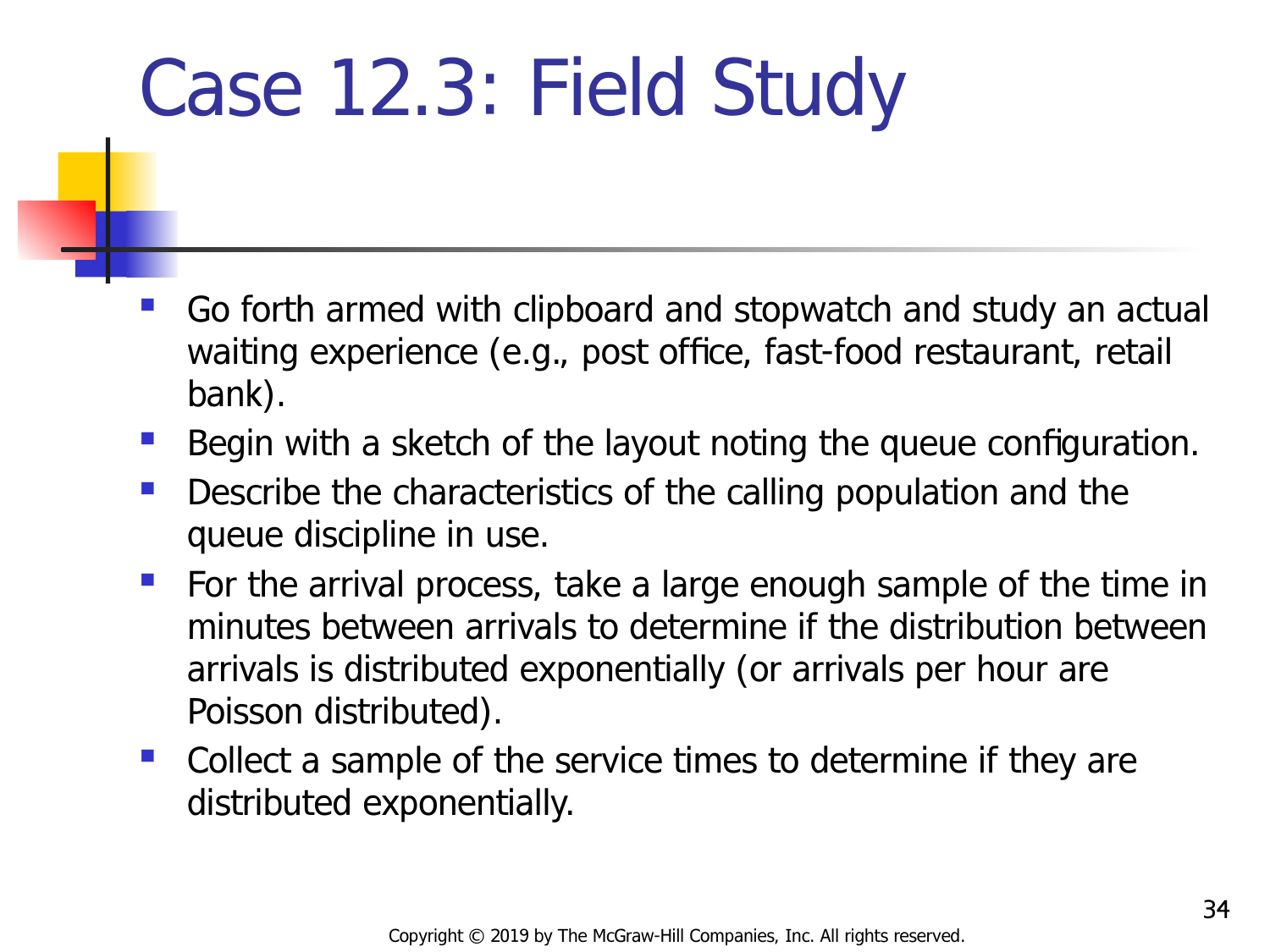

# Case 12.3: Field Study
Go forth armed with clipboard and stopwatch and study an actual waiting experience (e.g., post office, fast-food restaurant, retail bank).
Begin with a sketch of the layout noting the queue configuration.
Describe the characteristics of the calling population and the queue discipline in use.
For the arrival process, take a large enough sample of the time in minutes between arrivals to determine if the distribution between arrivals is distributed exponentially (or arrivals per hour are Poisson distributed).
Collect a sample of the service times to determine if they are distributed exponentially.
34
Copyright © 2019 by The McGraw-Hill Companies, Inc. All rights reserved.